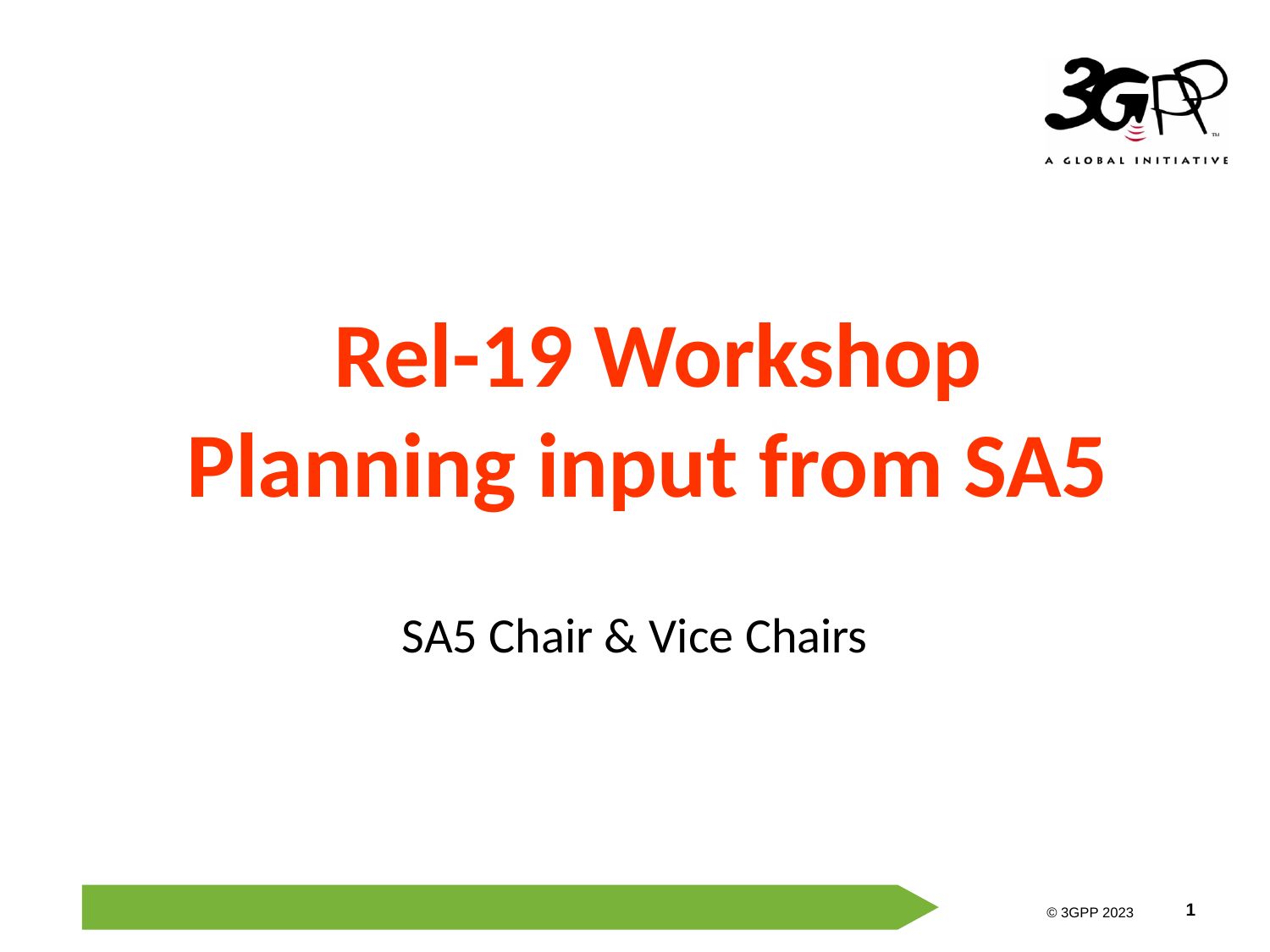

Rel-19 Workshop Planning input from SA5

SA5 Chair & Vice Chairs